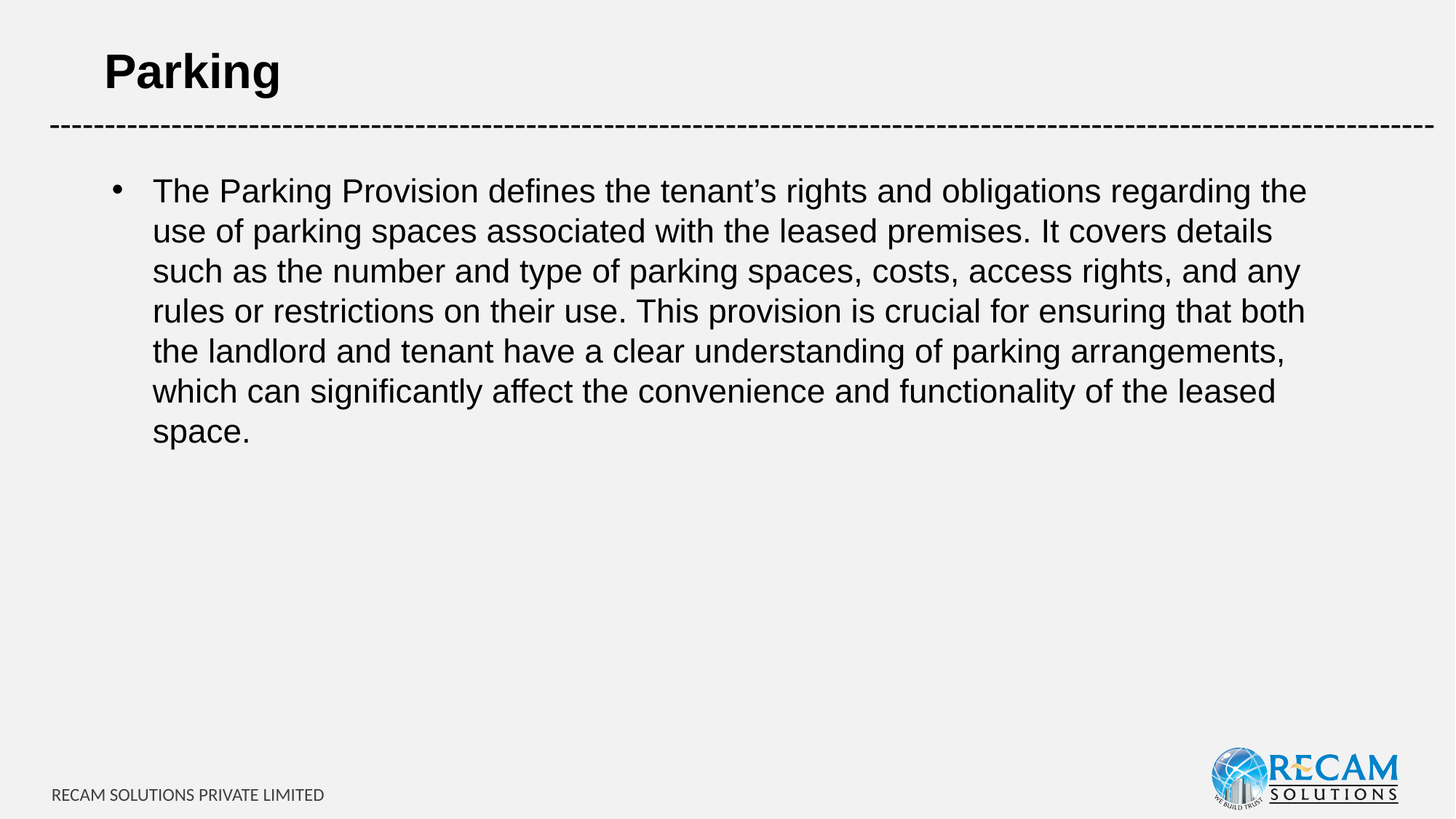

Parking
-----------------------------------------------------------------------------------------------------------------------------
The Parking Provision defines the tenant’s rights and obligations regarding the use of parking spaces associated with the leased premises. It covers details such as the number and type of parking spaces, costs, access rights, and any rules or restrictions on their use. This provision is crucial for ensuring that both the landlord and tenant have a clear understanding of parking arrangements, which can significantly affect the convenience and functionality of the leased space.
RECAM SOLUTIONS PRIVATE LIMITED